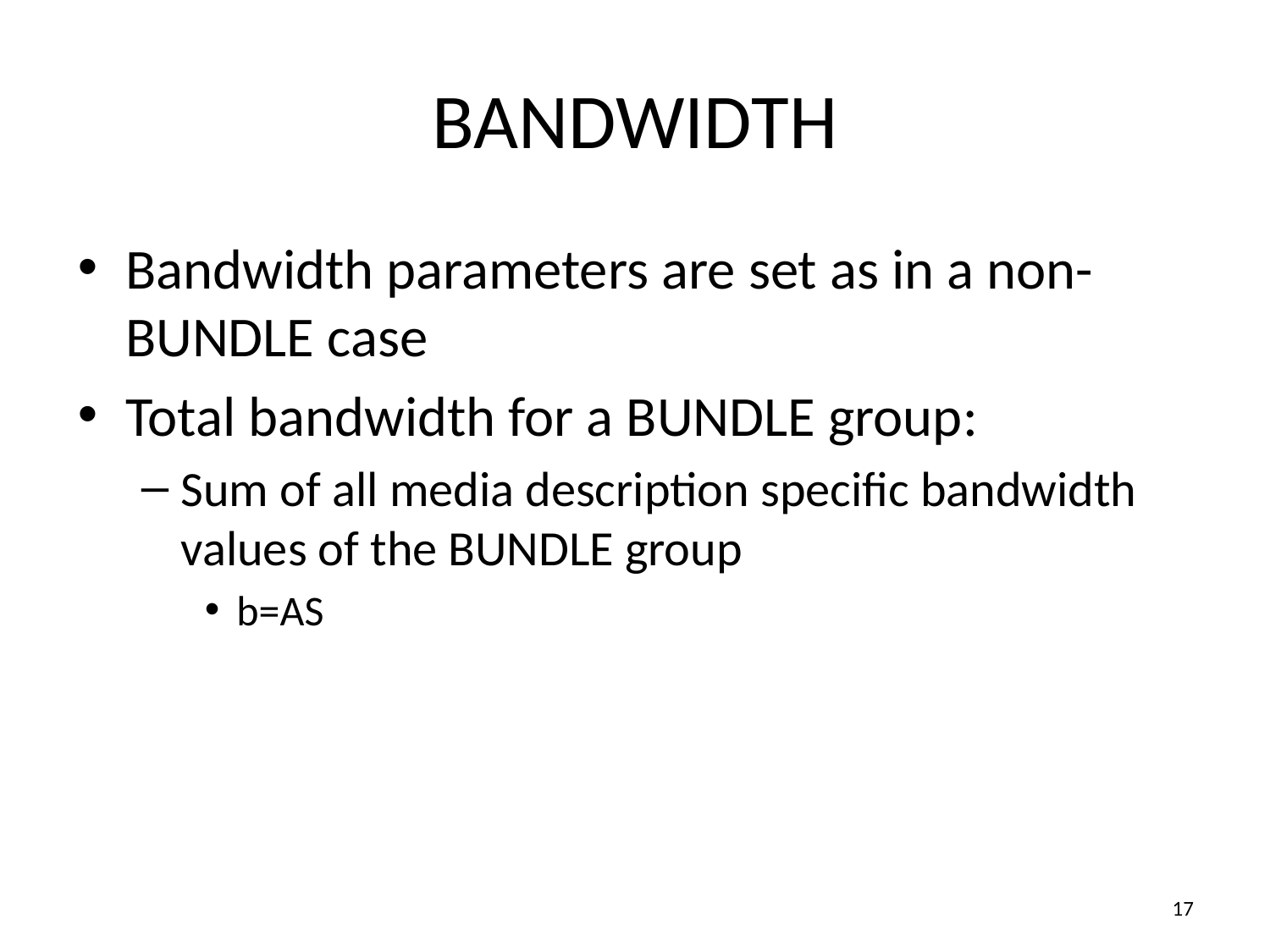

# BANDWIDTH
Bandwidth parameters are set as in a non-BUNDLE case
Total bandwidth for a BUNDLE group:
Sum of all media description specific bandwidth values of the BUNDLE group
b=AS

17